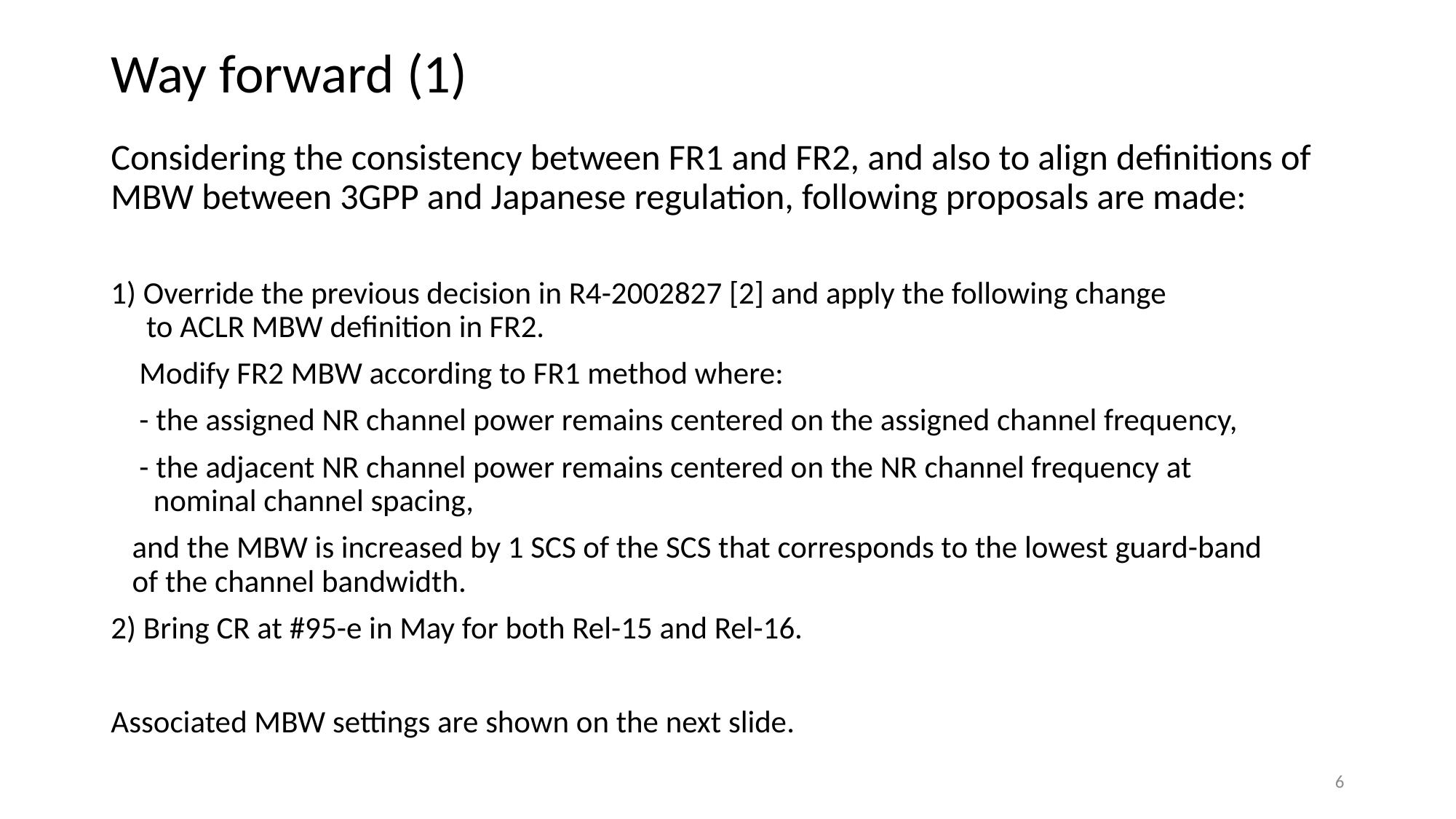

# Way forward (1)
Considering the consistency between FR1 and FR2, and also to align definitions of MBW between 3GPP and Japanese regulation, following proposals are made:

1) Override the previous decision in R4-2002827 [2] and apply the following change
     to ACLR MBW definition in FR2.
    Modify FR2 MBW according to FR1 method where:
    - the assigned NR channel power remains centered on the assigned channel frequency,
    - the adjacent NR channel power remains centered on the NR channel frequency at
      nominal channel spacing,
   and the MBW is increased by 1 SCS of the SCS that corresponds to the lowest guard-band
   of the channel bandwidth.
2) Bring CR at #95-e in May for both Rel-15 and Rel-16.

Associated MBW settings are shown on the next slide.
6